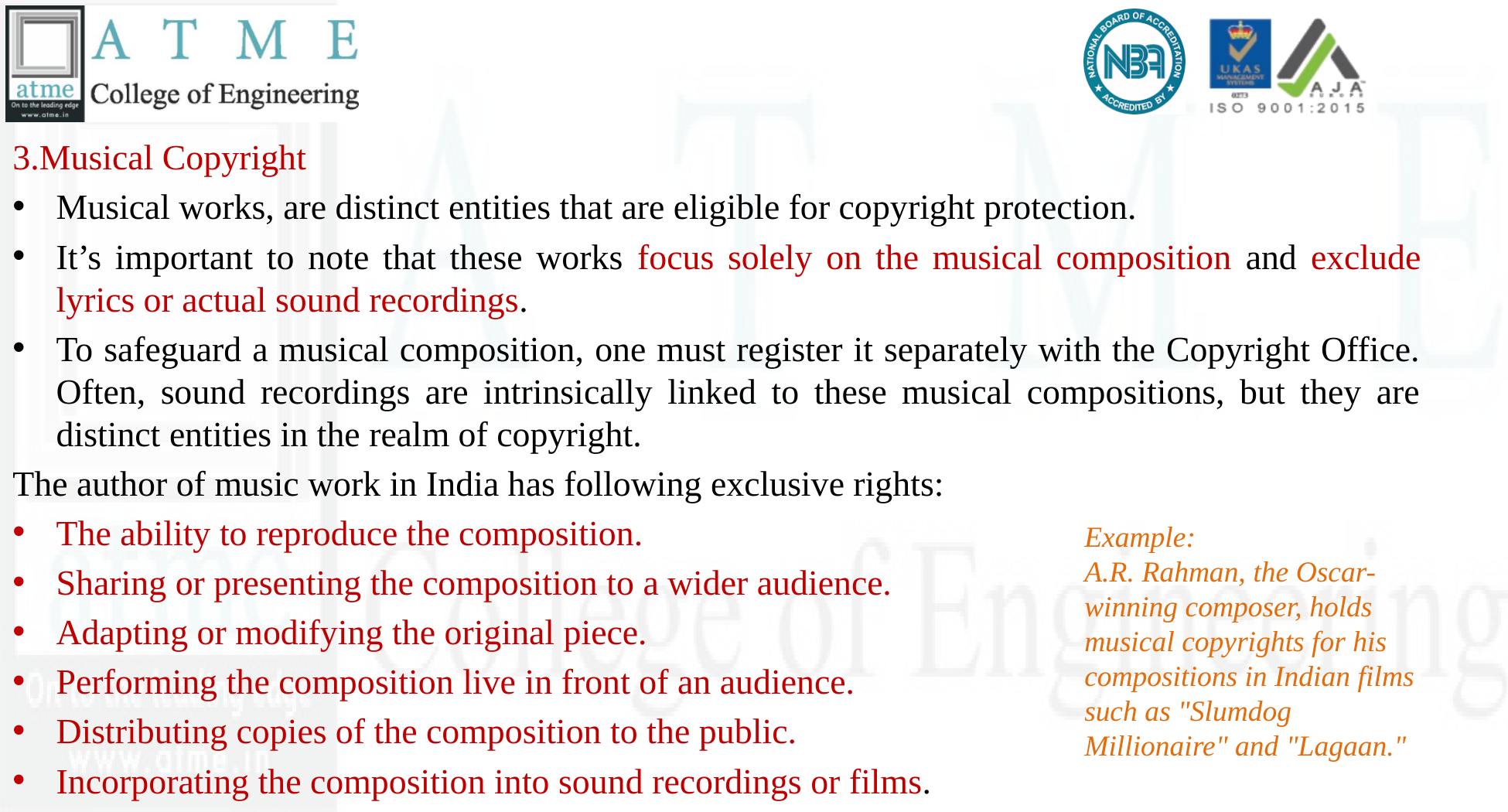

#
3.Musical Copyright
Musical works, are distinct entities that are eligible for copyright protection.
It’s important to note that these works focus solely on the musical composition and exclude lyrics or actual sound recordings.
To safeguard a musical composition, one must register it separately with the Copyright Office. Often, sound recordings are intrinsically linked to these musical compositions, but they are distinct entities in the realm of copyright.
The author of music work in India has following exclusive rights:
The ability to reproduce the composition.
Sharing or presenting the composition to a wider audience.
Adapting or modifying the original piece.
Performing the composition live in front of an audience.
Distributing copies of the composition to the public.
Incorporating the composition into sound recordings or films.

Example:
A.R. Rahman, the Oscar-winning composer, holds musical copyrights for his compositions in Indian films such as "Slumdog Millionaire" and "Lagaan."